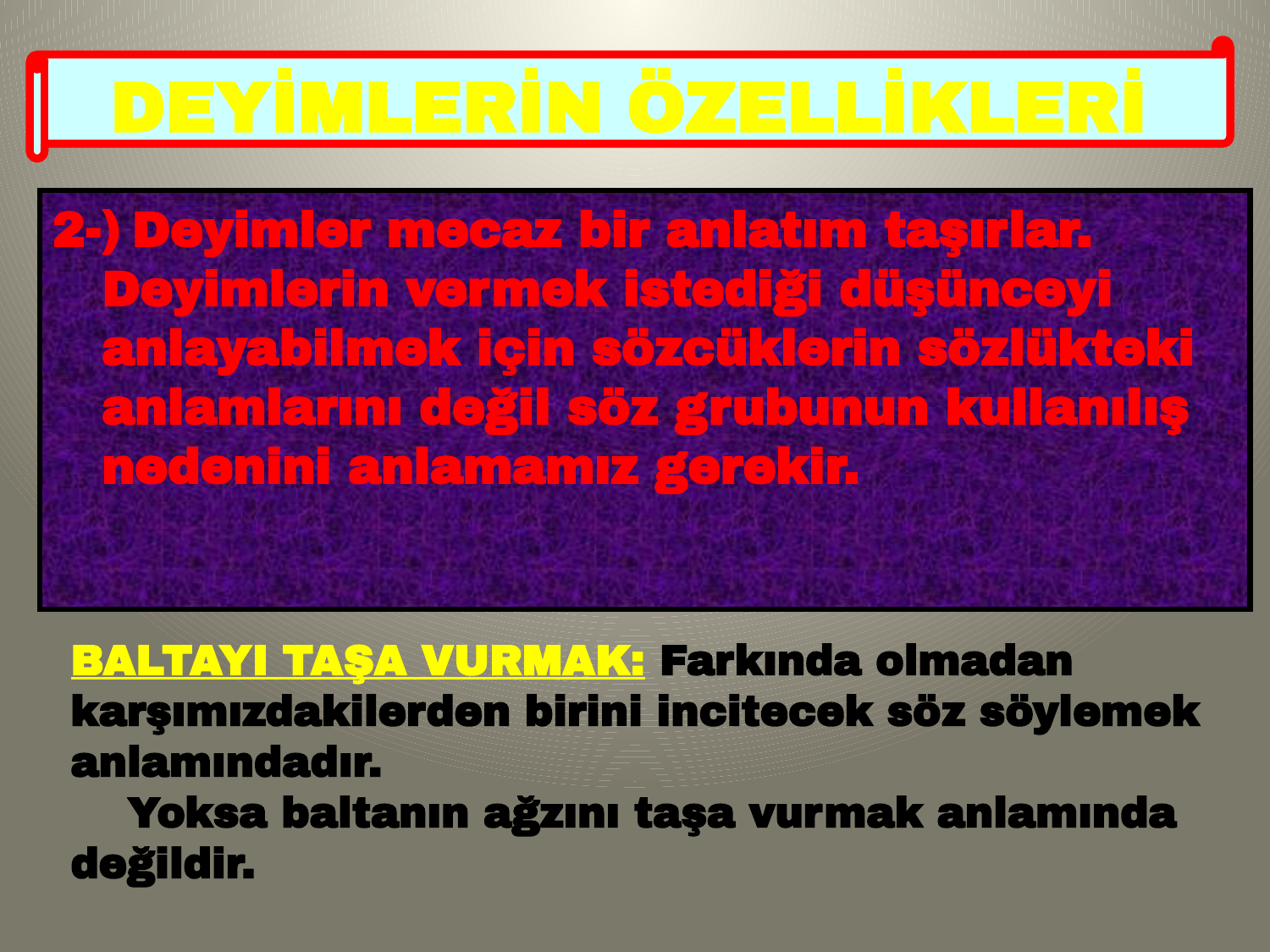

DEYİMLERİN ÖZELLİKLERİ
2-) Deyimler mecaz bir anlatım taşırlar.
   Deyimlerin vermek istediği düşünceyi
   anlayabilmek için sözcüklerin sözlükteki
   anlamlarını değil söz grubunun kullanılış
   nedenini anlamamız gerekir.

  BaltayI taşa vurmak: Farkında olmadan
  karşımızdakilerden birini incitecek söz söylemek
  anlamındadır.
      Yoksa baltanın ağzını taşa vurmak anlamında
  değildir.